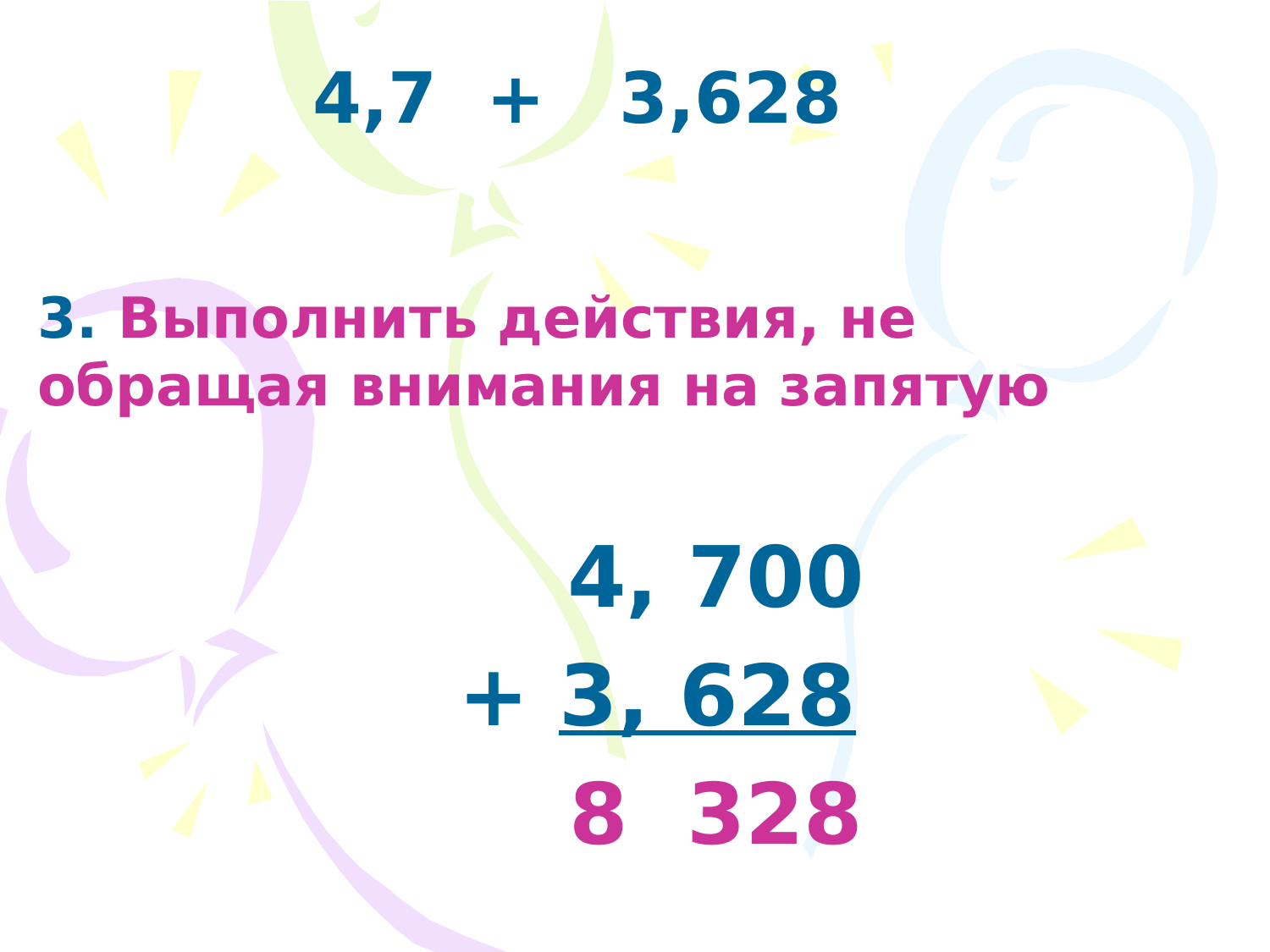

#
4,7  +   3,628

3. Выполнить действия, не обращая внимания на запятую

    4, 700
+ 3, 628
    8  328